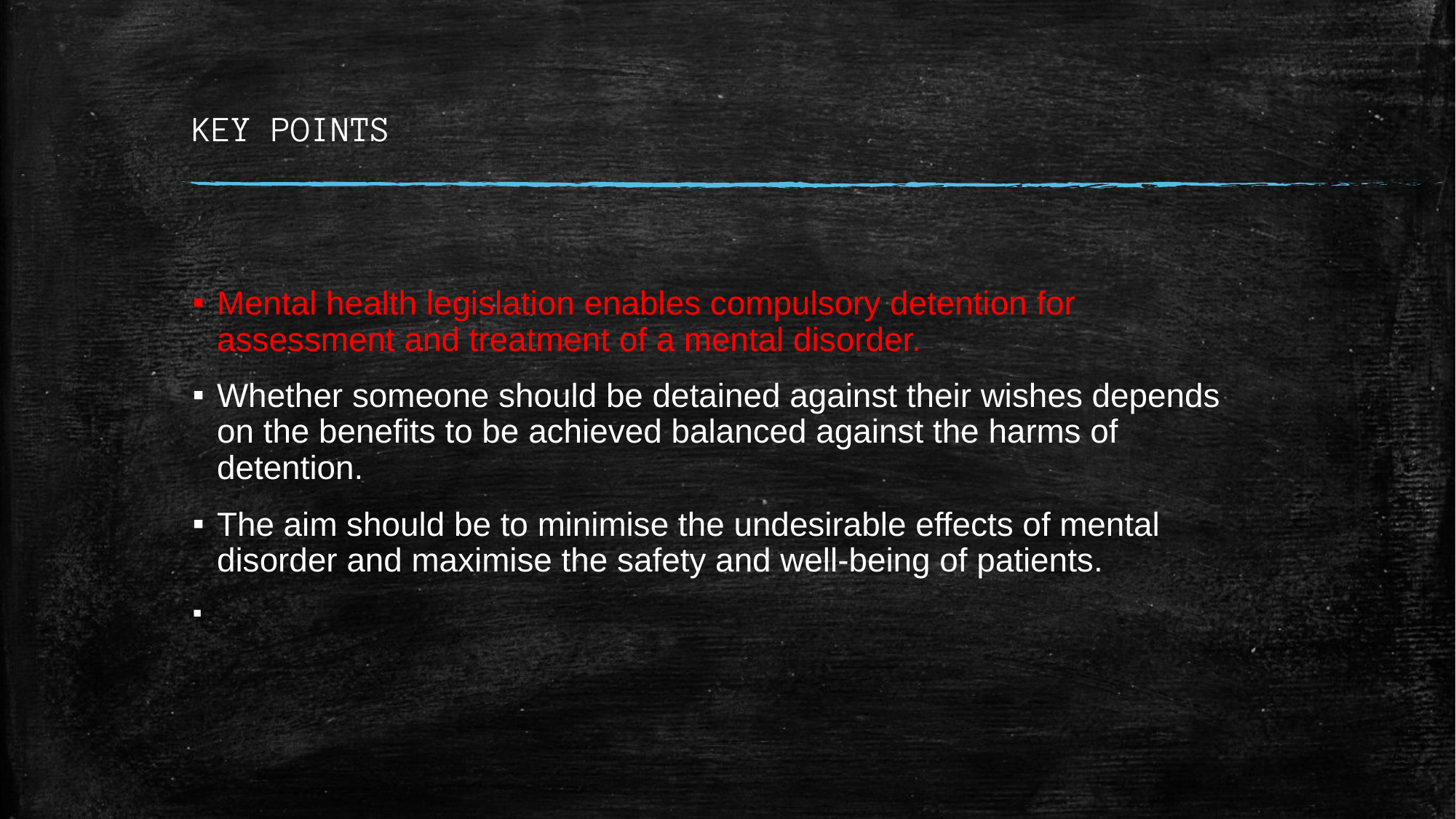

# KEY POINTS

Mental health legislation enables compulsory detention for assessment and treatment of a mental disorder.
Whether someone should be detained against their wishes depends on the benefits to be achieved balanced against the harms of detention.
The aim should be to minimise the undesirable effects of mental disorder and maximise the safety and well-being of patients.